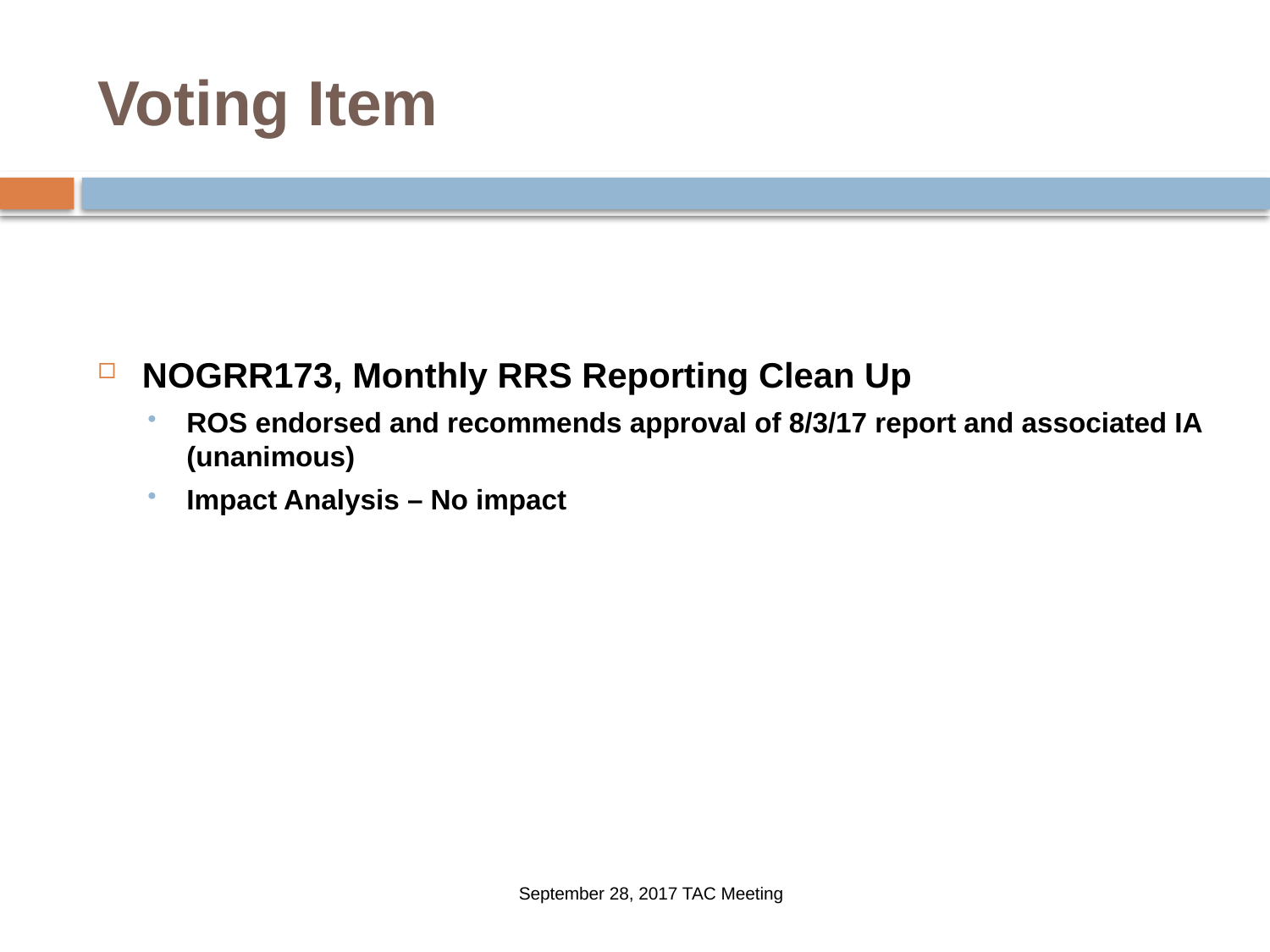

# Voting Item

NOGRR173, Monthly RRS Reporting Clean Up
ROS endorsed and recommends approval of 8/3/17 report and associated IA (unanimous)
Impact Analysis – No impact

September 28, 2017 TAC Meeting